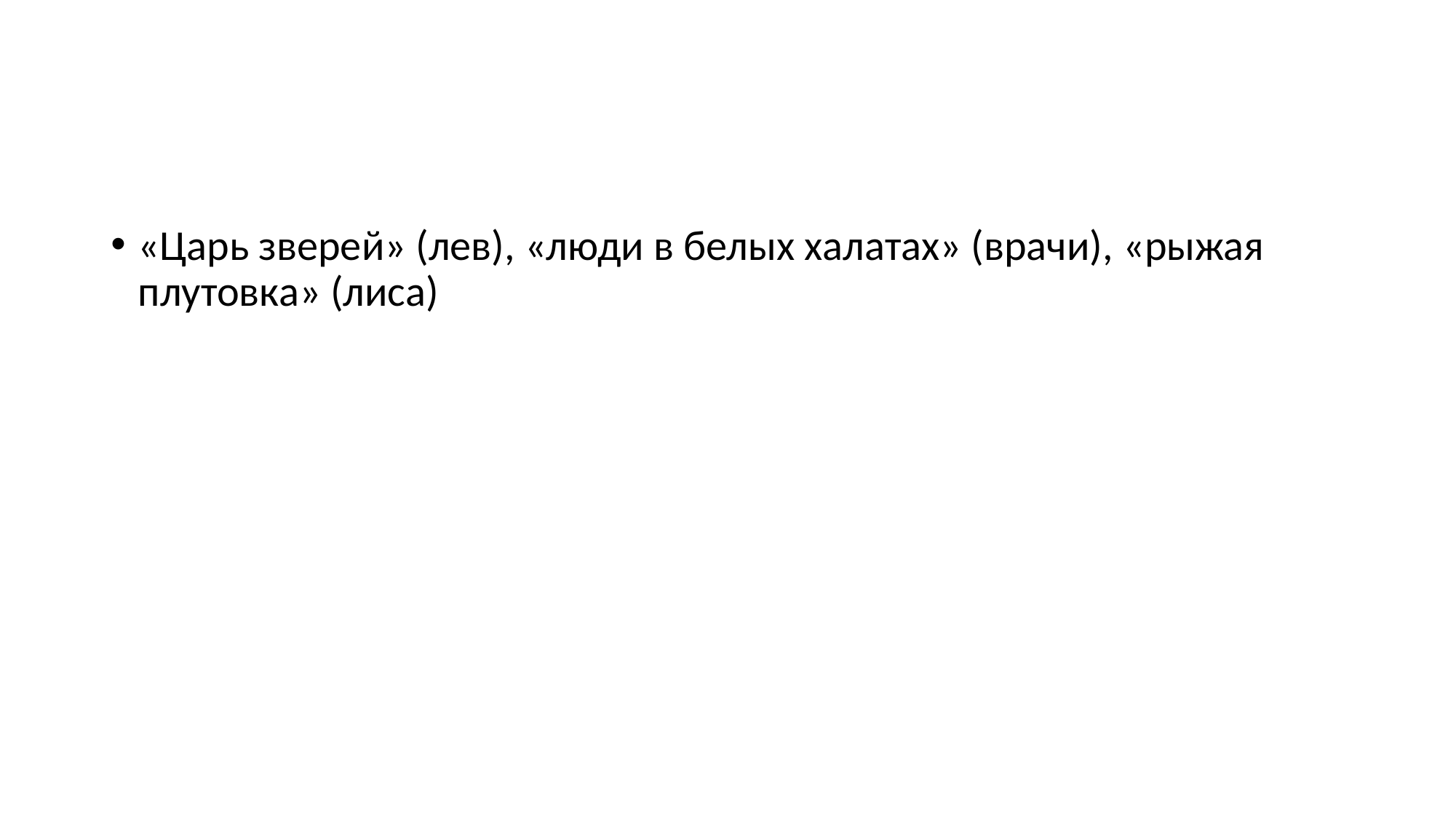

#
«Царь зверей» (лев), «люди в белых халатах» (врачи), «рыжая плутовка» (лиса)